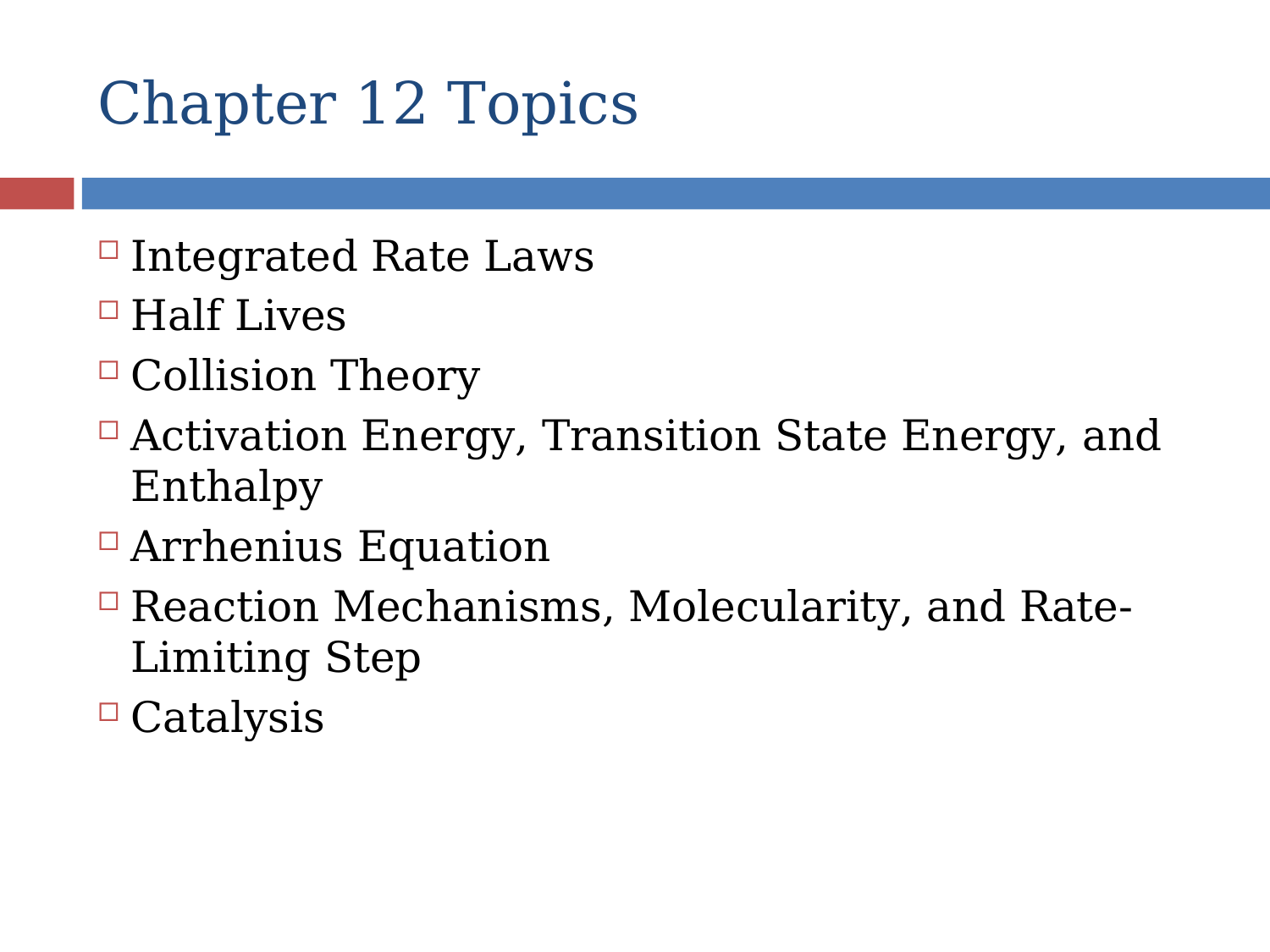

# Chapter 12 Topics
Integrated Rate Laws
Half Lives
Collision Theory
Activation Energy, Transition State Energy, and Enthalpy
Arrhenius Equation
Reaction Mechanisms, Molecularity, and Rate-Limiting Step
Catalysis